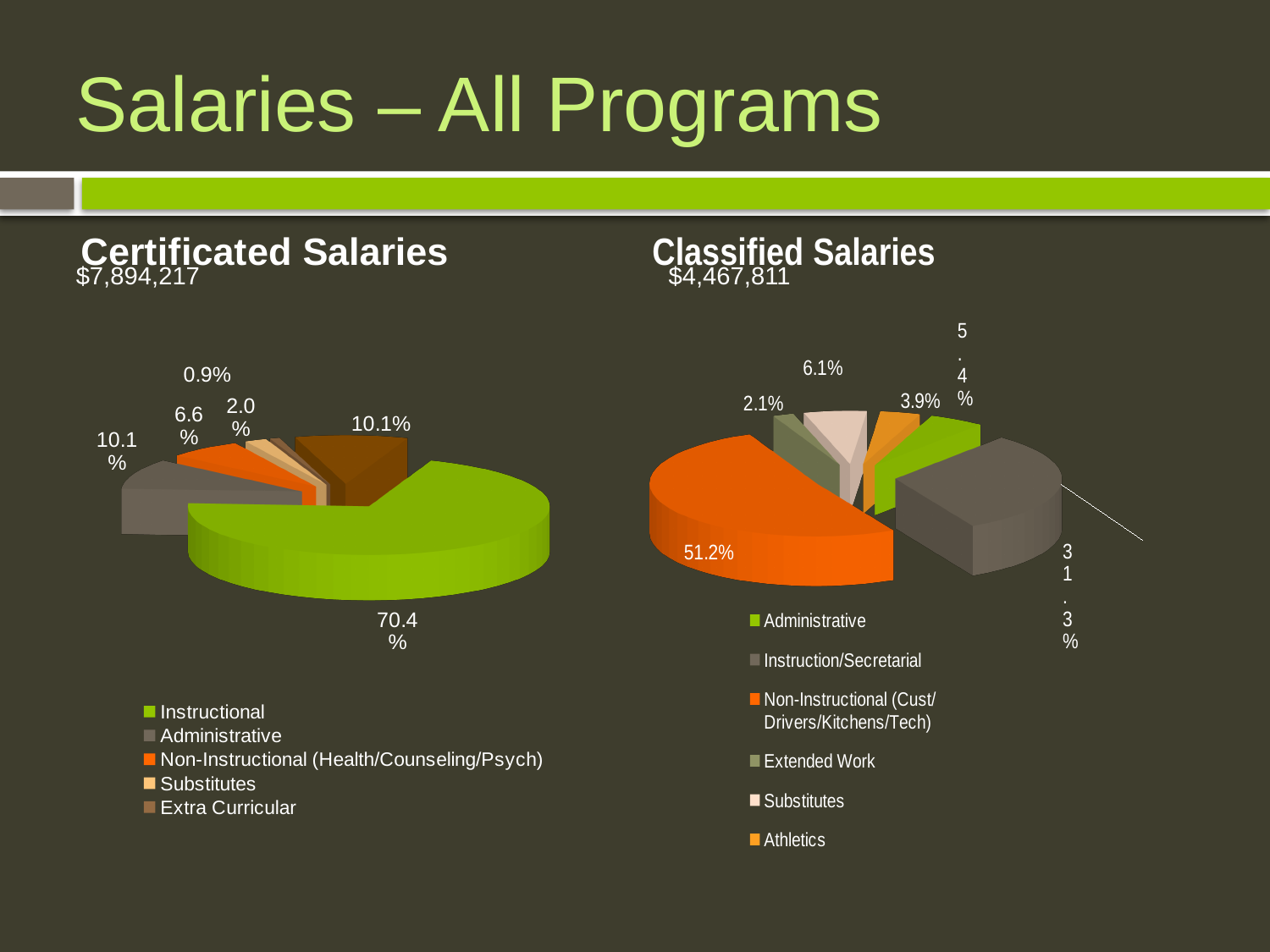

# Salaries – All Programs

[unsupported chart]

[unsupported chart]

$7,894,217

$4,467,811